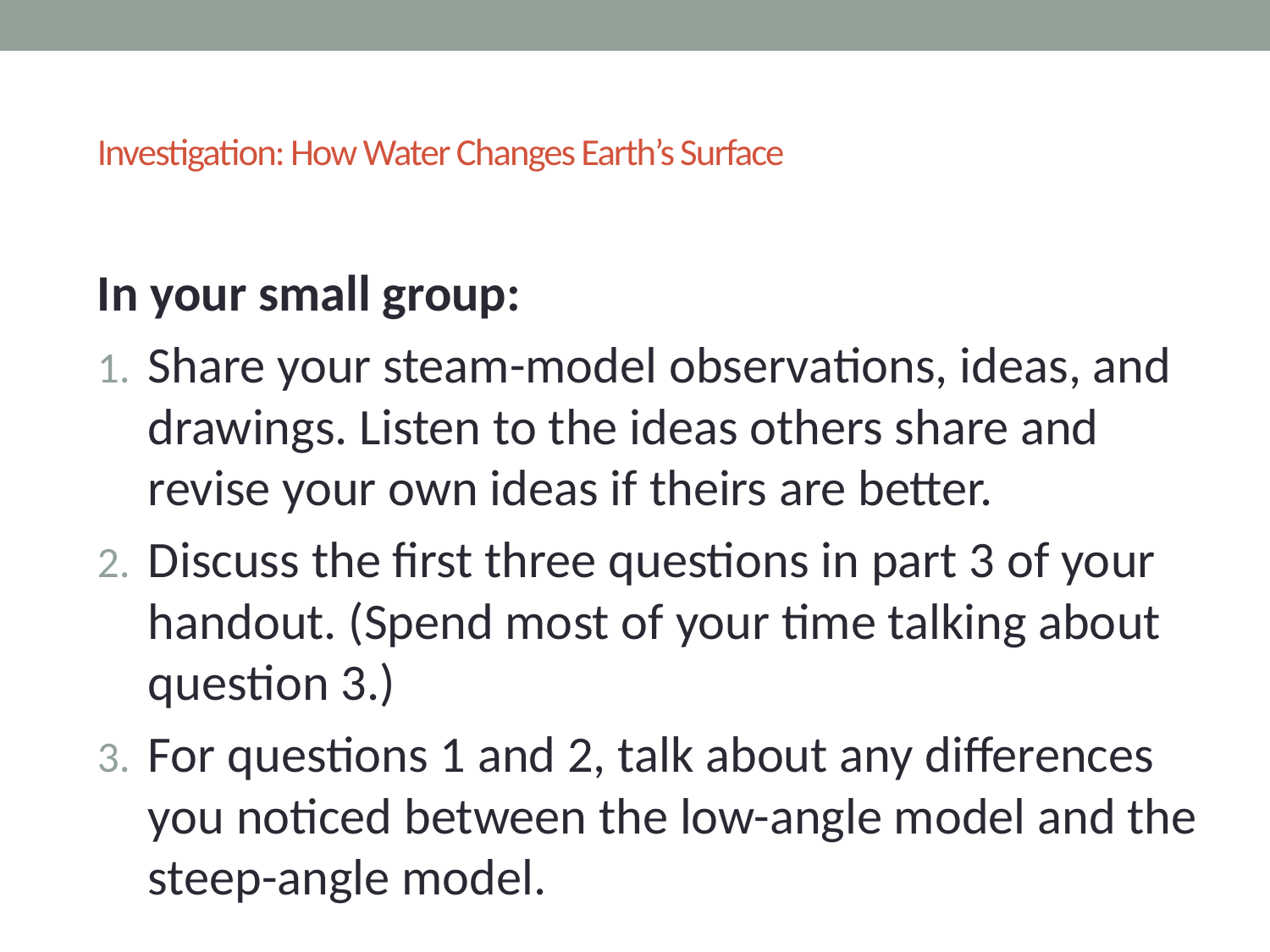

# Investigation: How Water Changes Earth’s Surface
In your small group:
Share your steam-model observations, ideas, and drawings. Listen to the ideas others share and revise your own ideas if theirs are better.
Discuss the first three questions in part 3 of your handout. (Spend most of your time talking about question 3.)
For questions 1 and 2, talk about any differences you noticed between the low-angle model and the steep-angle model.